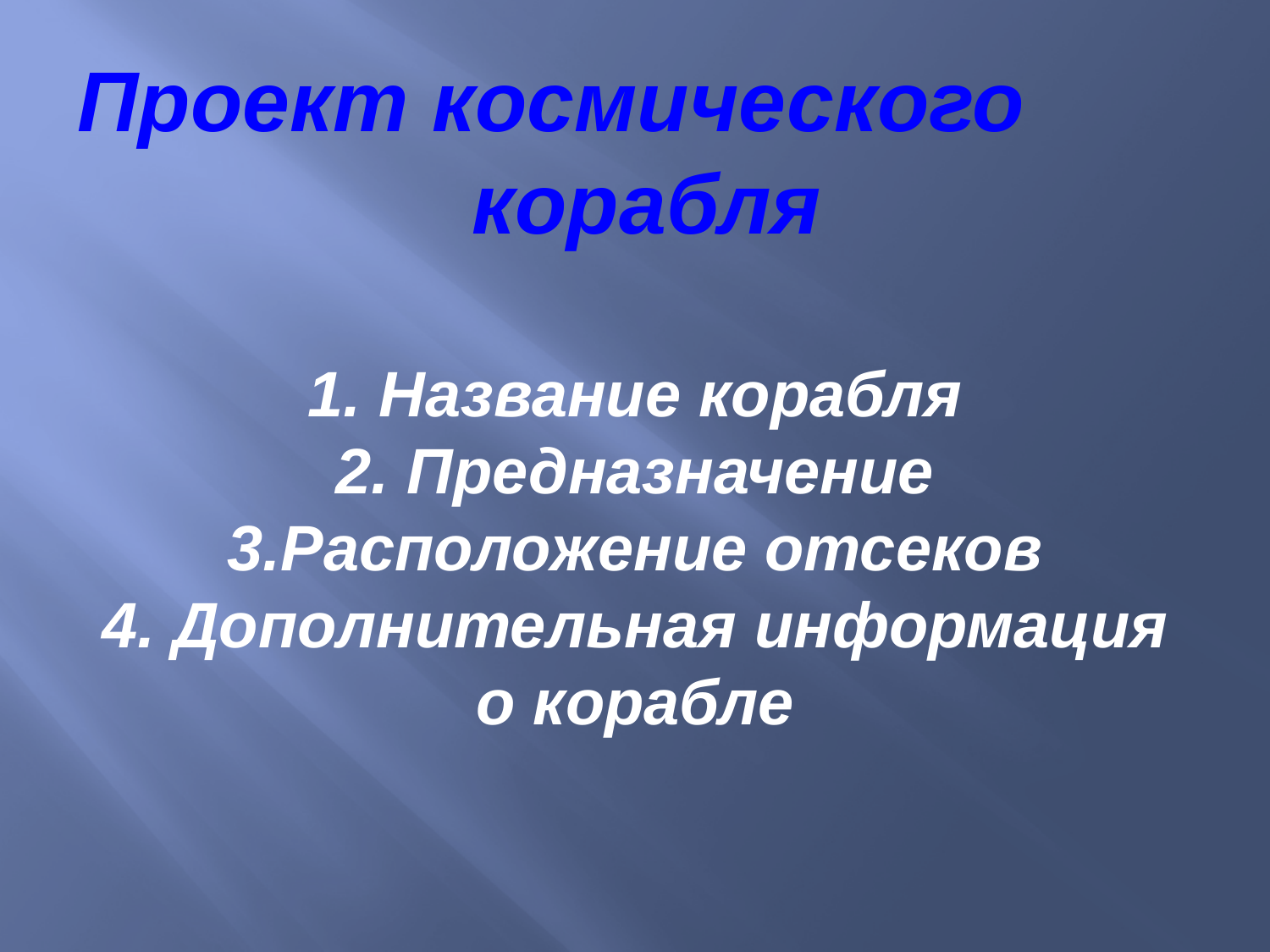

# Проект космического         корабля 1. Название корабля 2. Предназначение 3.Расположение отсеков 4. Дополнительная информация о корабле